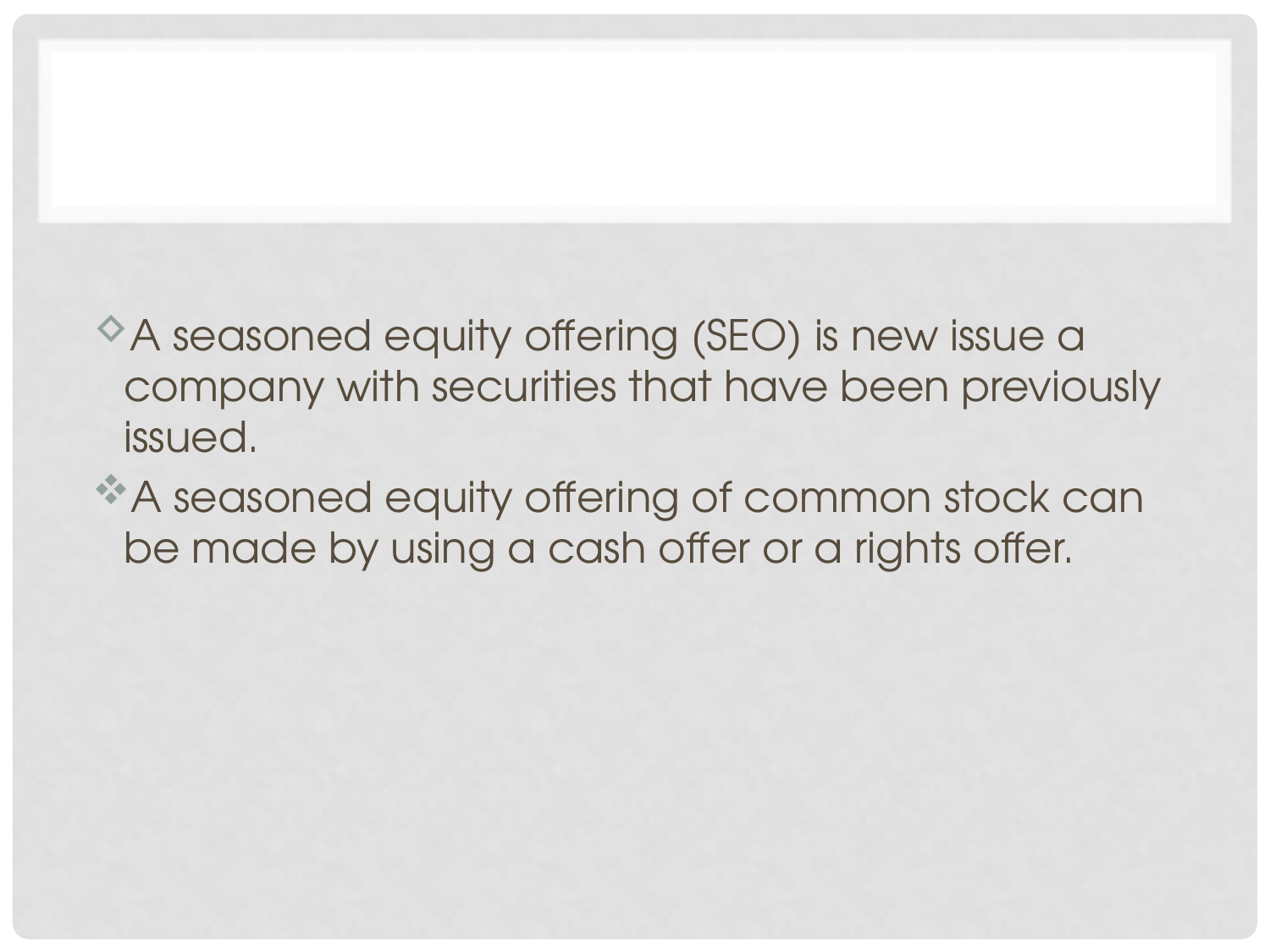

#

A seasoned equity offering (SEO) is new issue a company with securities that have been previously issued.
A seasoned equity offering of common stock can be made by using a cash offer or a rights offer.